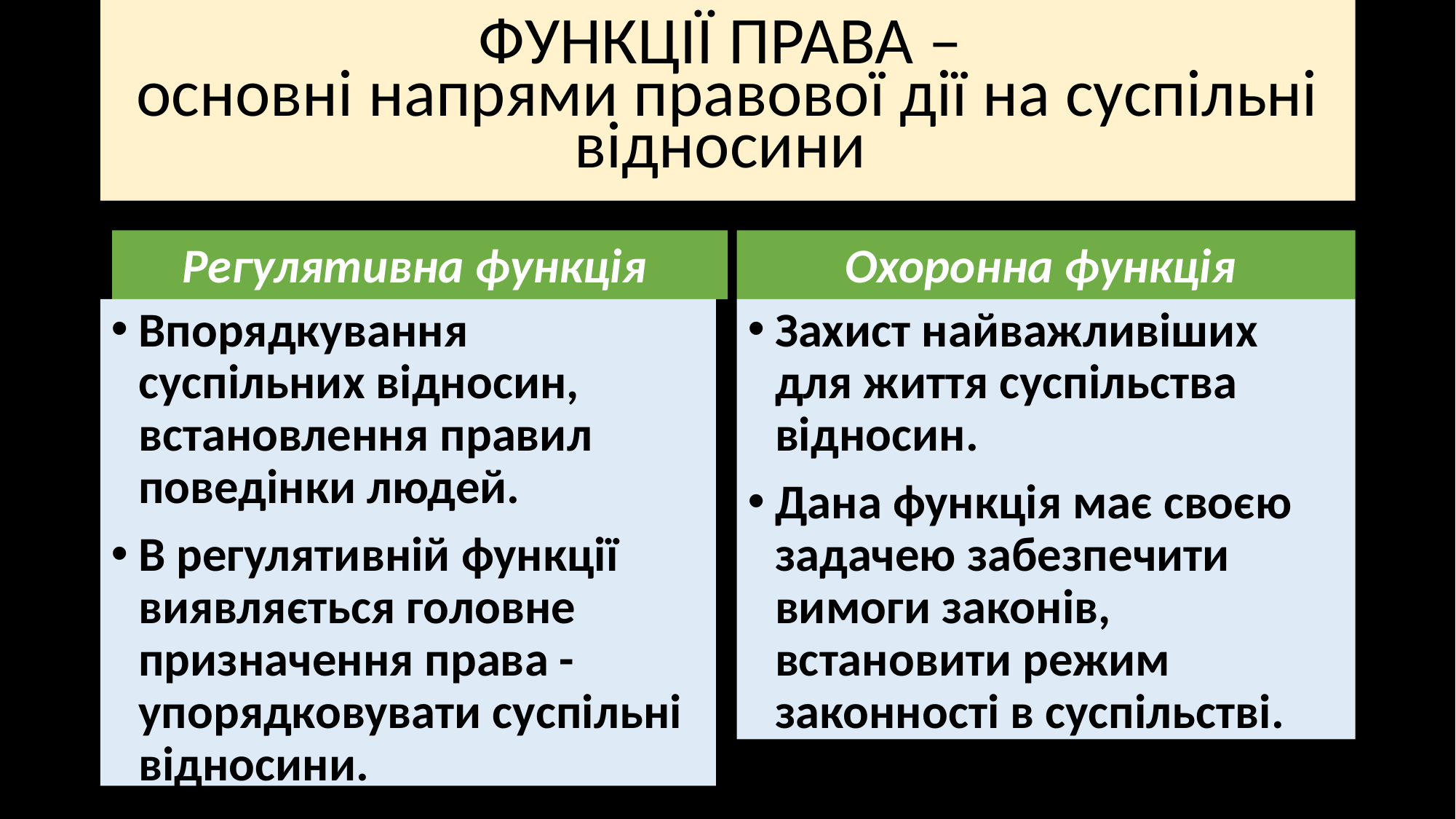

# ФУНКЦІЇ ПРАВА – основні напрями правової дії на суспільні відносини
Регулятивна функція
Охоронна функція
Впорядкування суспільних відносин, встановлення правил поведінки людей.
В регулятивній функції виявляється головне призначення права - упорядковувати суспільні відносини.
Захист найважливіших для життя суспільства відносин.
Дана функція має своєю задачею забезпечити вимоги законів, встановити режим законності в суспільстві.